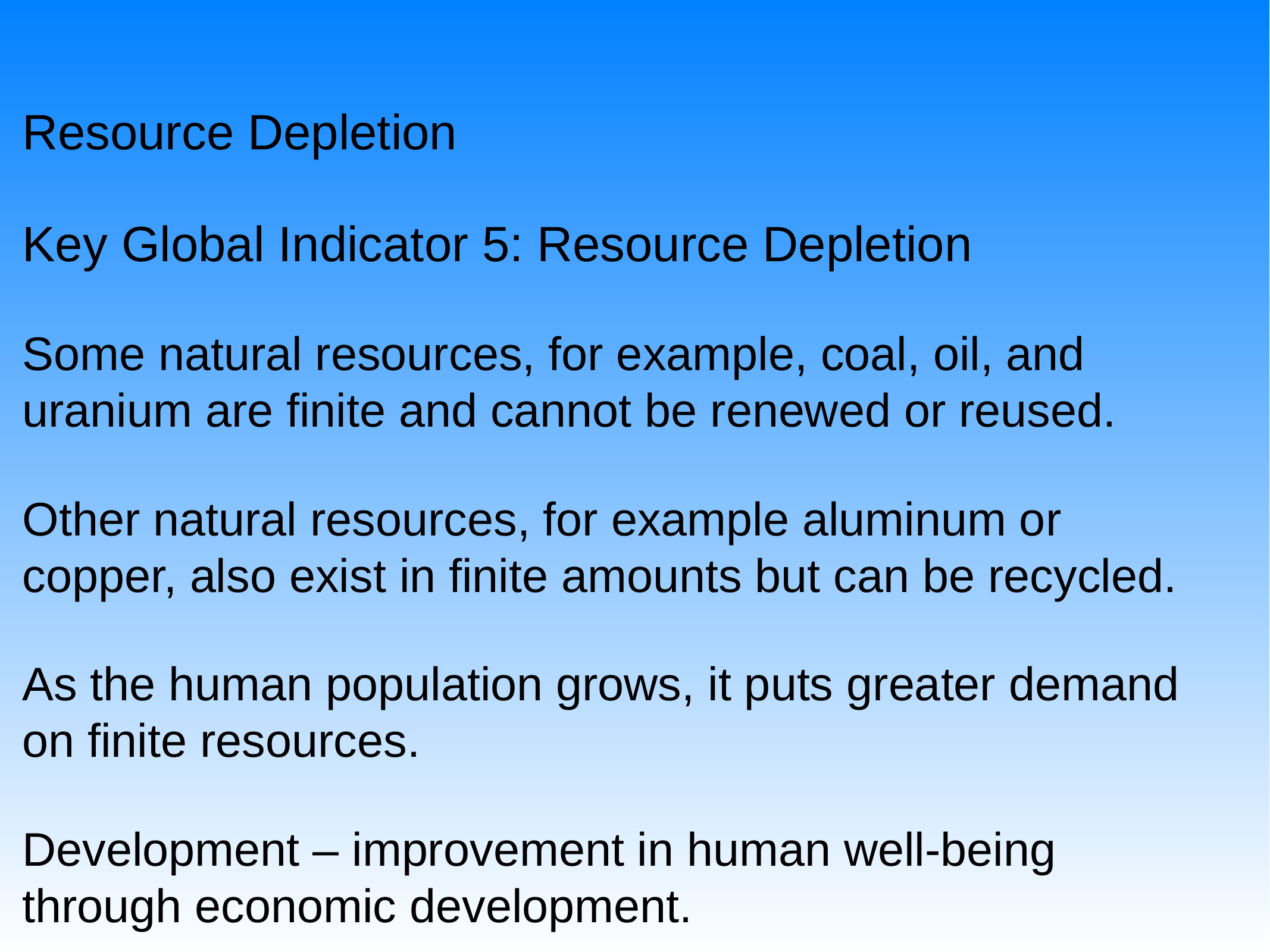

Resource Depletion
Key Global Indicator 5: Resource Depletion
Some natural resources, for example, coal, oil, and uranium are finite and cannot be renewed or reused.
Other natural resources, for example aluminum or copper, also exist in finite amounts but can be recycled.
As the human population grows, it puts greater demand on finite resources.
Development – improvement in human well-being through economic development.